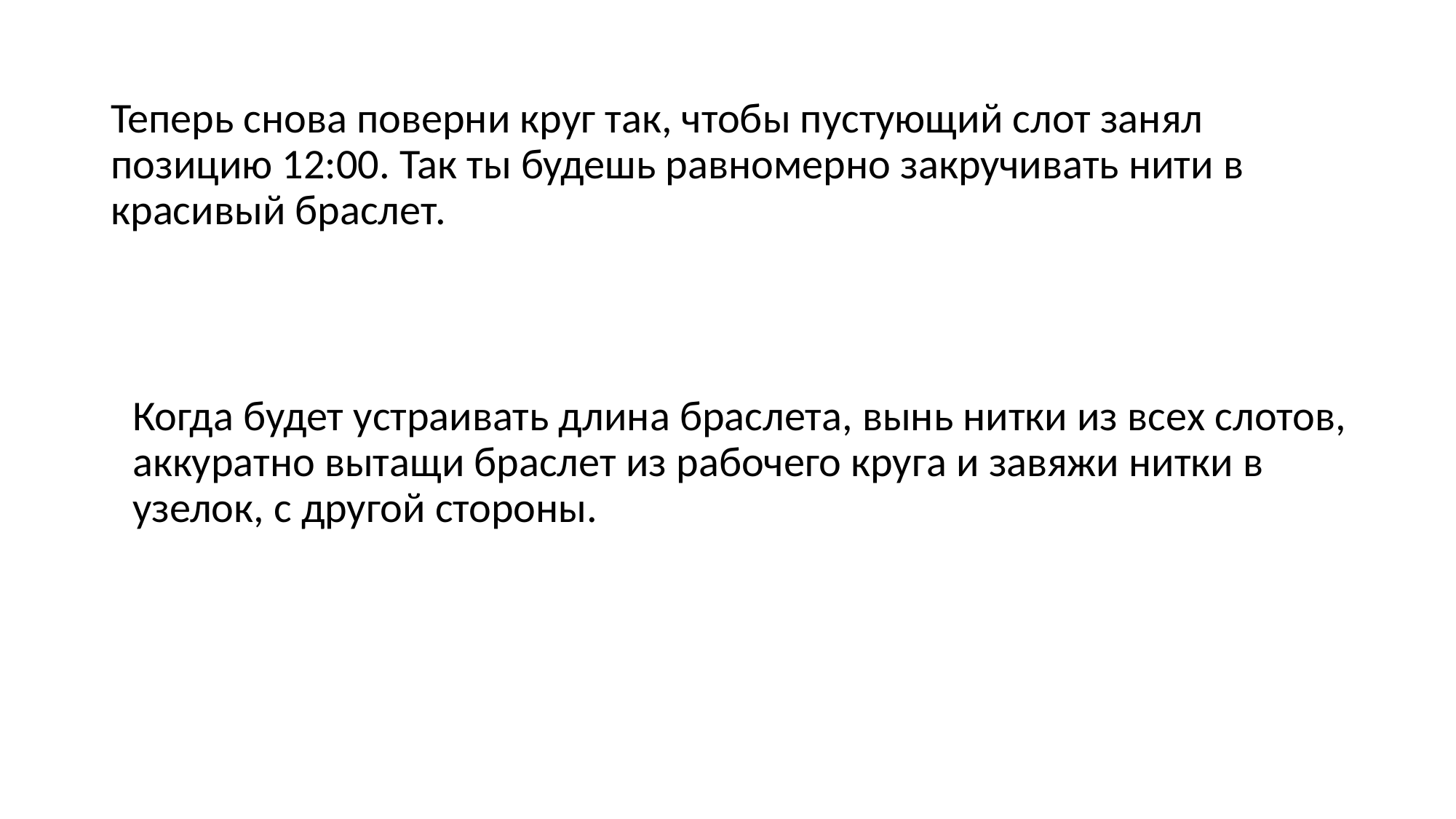

# Теперь снова поверни круг так, чтобы пустующий слот занял позицию 12:00. Так ты будешь равномерно закручивать нити в красивый браслет.
Когда будет устраивать длина браслета, вынь нитки из всех слотов, аккуратно вытащи браслет из рабочего круга и завяжи нитки в узелок, с другой стороны.